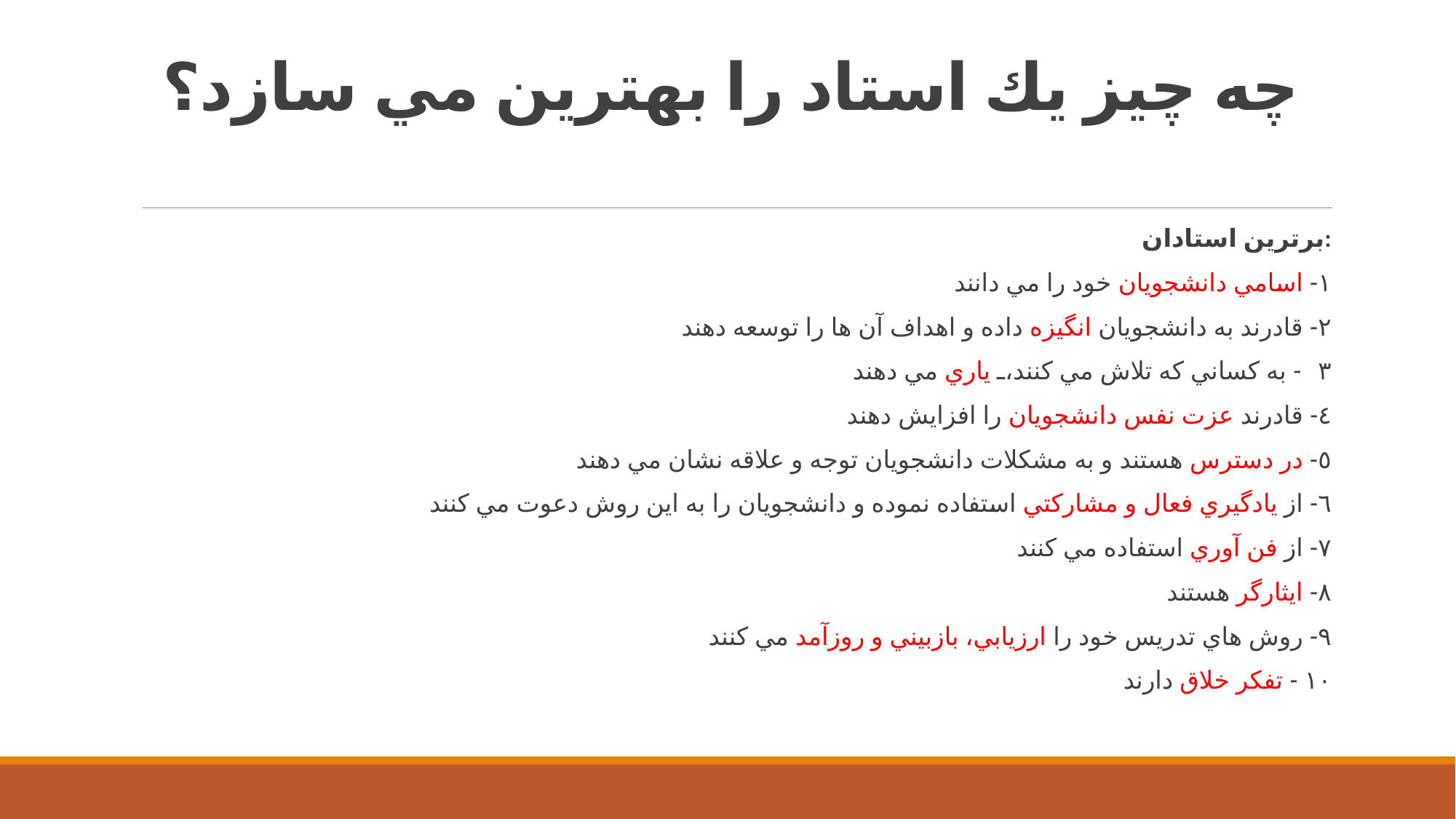

# چه چيز يك استاد را بهترين مي سازد؟
برترين استادان:
١- اسامي دانشجويان خود را مي دانند
٢- قادرند به دانشجويان انگيزه داده و اهداف آن ها را توسعه دهند
٣- به كساني كه تلاش مي كنند، ياري مي دهند
٤- قادرند عزت نفس دانشجويان را افزايش دهند
٥- در دسترس هستند و به مشكلات دانشجويان توجه و علاقه نشان مي دهند
٦- از يادگيري فعال و مشاركتي استفاده نموده و دانشجويان را به اين روش دعوت مي كنند
٧- از فن آوري استفاده مي كنند
٨- ايثارگر هستند
٩- روش هاي تدريس خود را ارزيابي، بازبيني و روزآمد مي كنند
١٠ - تفكر خلاق دارند